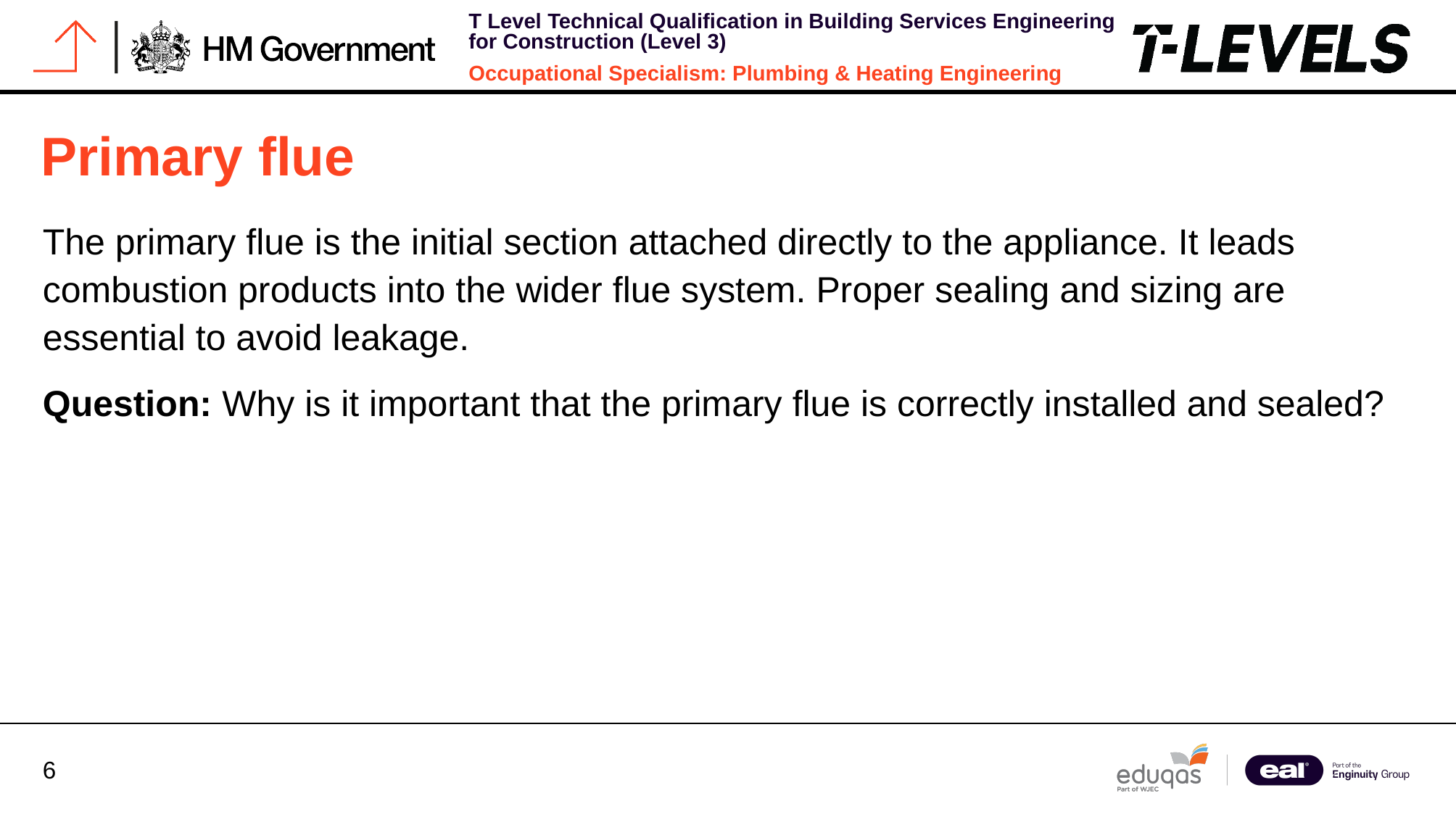

# Primary flue
The primary flue is the initial section attached directly to the appliance. It leads combustion products into the wider flue system. Proper sealing and sizing are essential to avoid leakage.
Question: Why is it important that the primary flue is correctly installed and sealed?